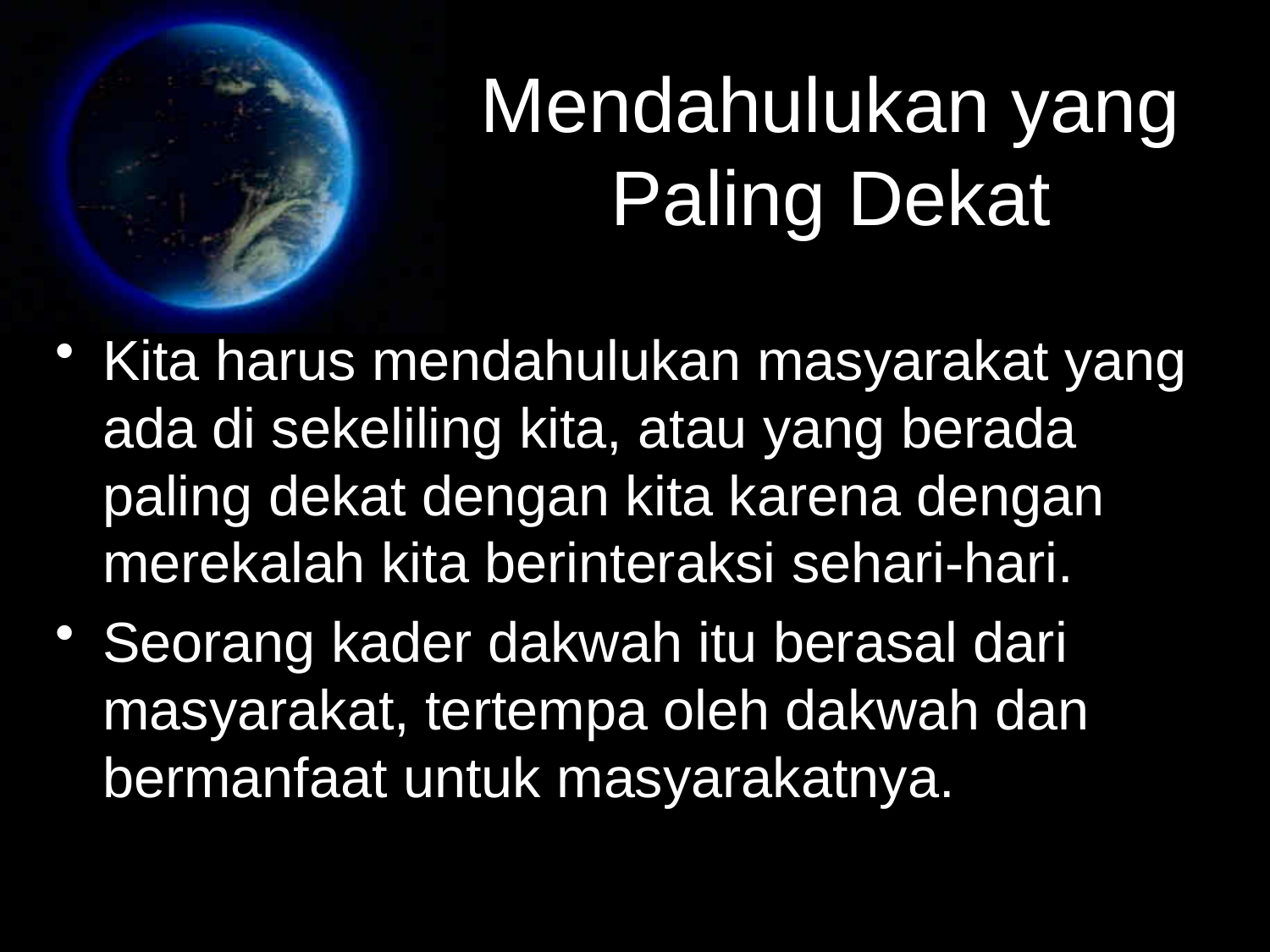

# Mendahulukan yang Paling Dekat
Kita harus mendahulukan masyarakat yang ada di sekeliling kita, atau yang berada paling dekat dengan kita karena dengan merekalah kita berinteraksi sehari-hari.
Seorang kader dakwah itu berasal dari masyarakat, tertempa oleh dakwah dan bermanfaat untuk masyarakatnya.